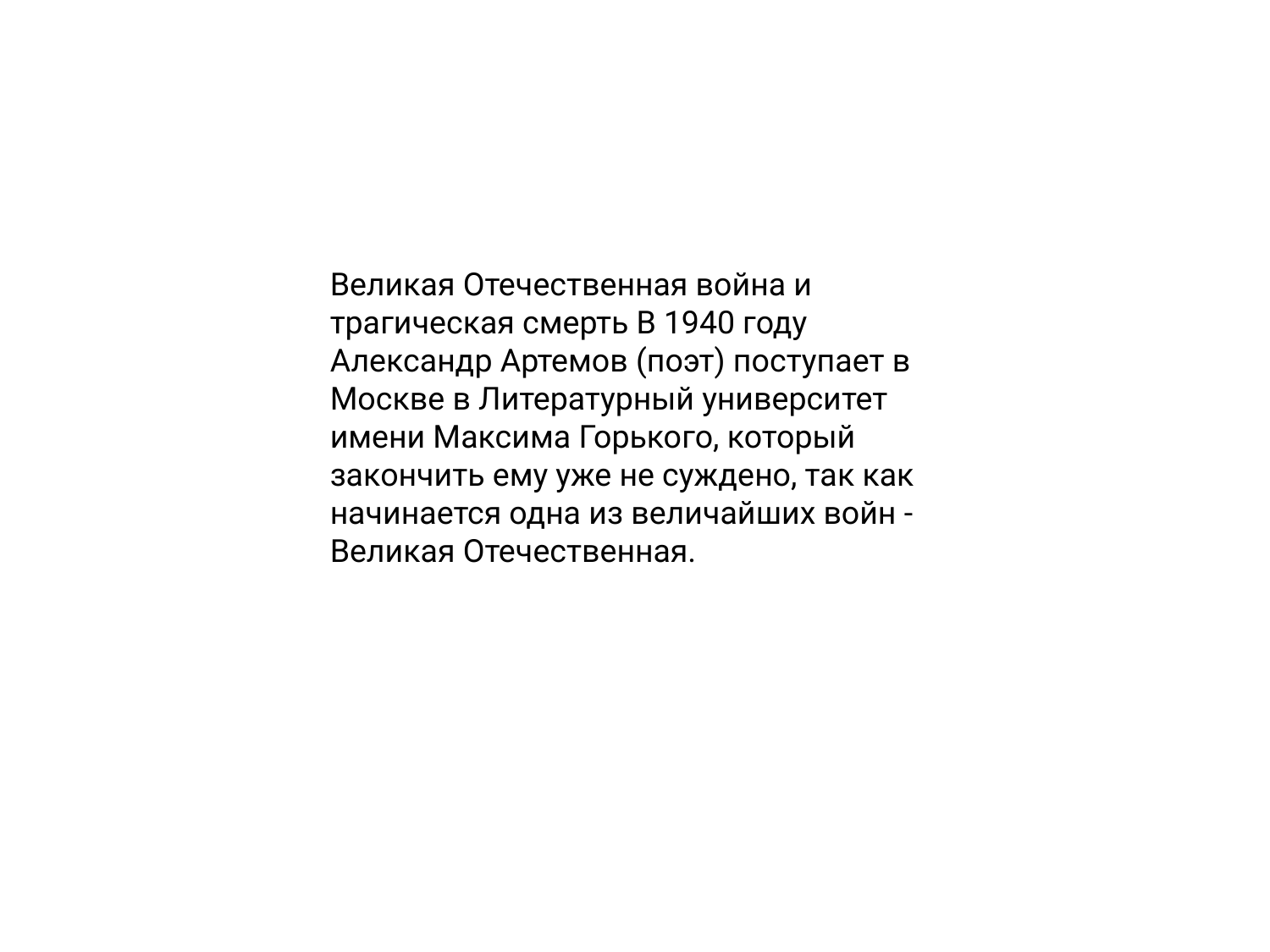

Великая Отечественная война и трагическая смерть В 1940 году Александр Артемов (поэт) поступает в Москве в Литературный университет имени Максима Горького, который закончить ему уже не суждено, так как начинается одна из величайших войн - Великая Отечественная.